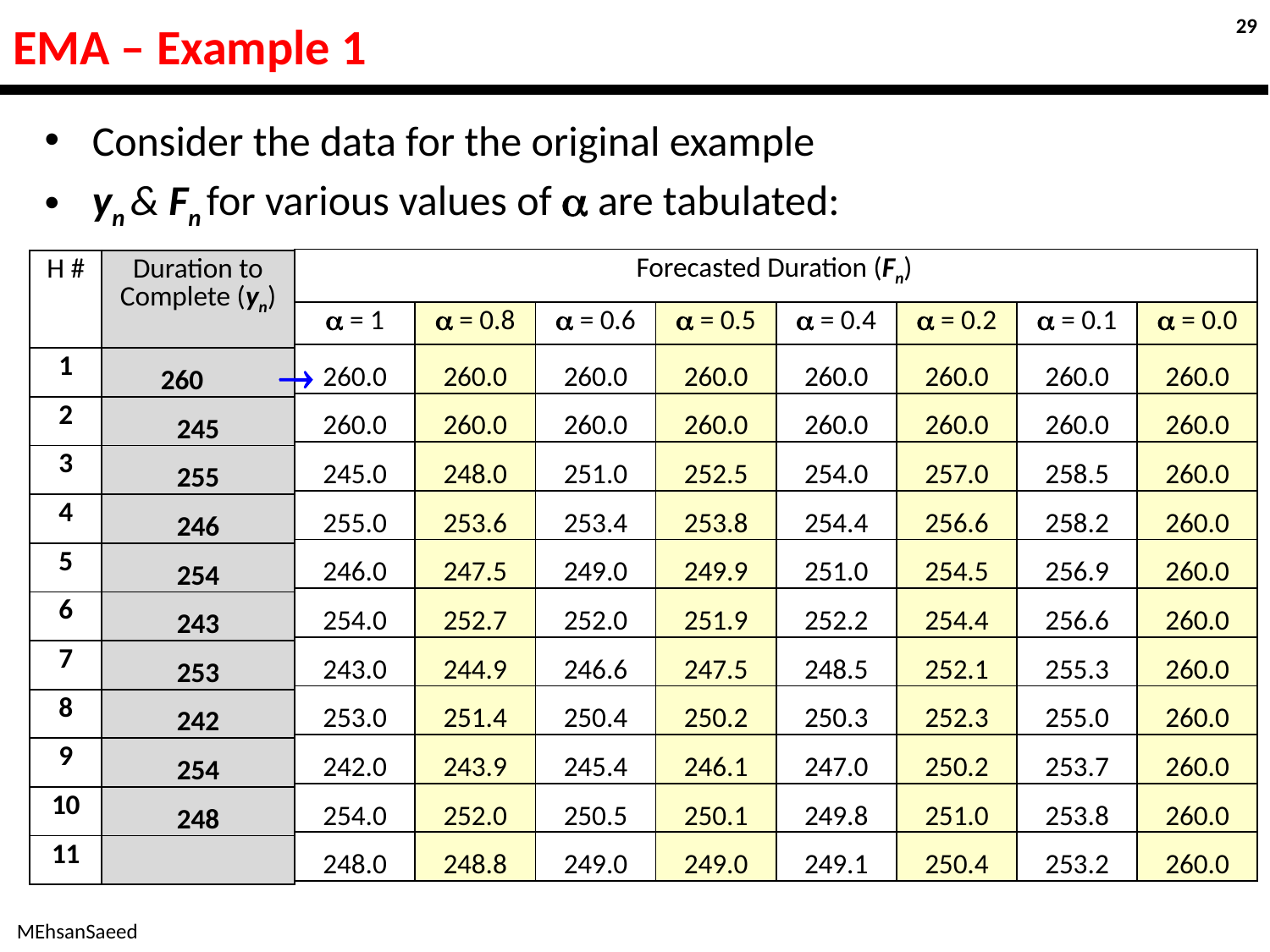

# EMA – Example 1
29
Consider the data for the original example
yn & Fn for various values of α are tabulated:

| Forecasted Duration (Fn) |  |  |  |  |  |  |  |
| --- | --- | --- | --- | --- | --- | --- | --- |
| α = 1 | α = 0.8 | α = 0.6 | α = 0.5 | α = 0.4 | α = 0.2 | α = 0.1 | α = 0.0 |
| 260.0 | 260.0 | 260.0 | 260.0 | 260.0 | 260.0 | 260.0 | 260.0 |
| 260.0 | 260.0 | 260.0 | 260.0 | 260.0 | 260.0 | 260.0 | 260.0 |
| 245.0 | 248.0 | 251.0 | 252.5 | 254.0 | 257.0 | 258.5 | 260.0 |
| 255.0 | 253.6 | 253.4 | 253.8 | 254.4 | 256.6 | 258.2 | 260.0 |
| 246.0 | 247.5 | 249.0 | 249.9 | 251.0 | 254.5 | 256.9 | 260.0 |
| 254.0 | 252.7 | 252.0 | 251.9 | 252.2 | 254.4 | 256.6 | 260.0 |
| 243.0 | 244.9 | 246.6 | 247.5 | 248.5 | 252.1 | 255.3 | 260.0 |
| 253.0 | 251.4 | 250.4 | 250.2 | 250.3 | 252.3 | 255.0 | 260.0 |
| 242.0 | 243.9 | 245.4 | 246.1 | 247.0 | 250.2 | 253.7 | 260.0 |
| 254.0 | 252.0 | 250.5 | 250.1 | 249.8 | 251.0 | 253.8 | 260.0 |
| 248.0 | 248.8 | 249.0 | 249.0 | 249.1 | 250.4 | 253.2 | 260.0 |
| H # | Duration to Complete (yn) |
| --- | --- |
| 1 | 260 |
| 2 | 245 |
| 3 | 255 |
| 4 | 246 |
| 5 | 254 |
| 6 | 243 |
| 7 | 253 |
| 8 | 242 |
| 9 | 254 |
| 10 | 248 |
| 11 |  |
→
MEhsanSaeed